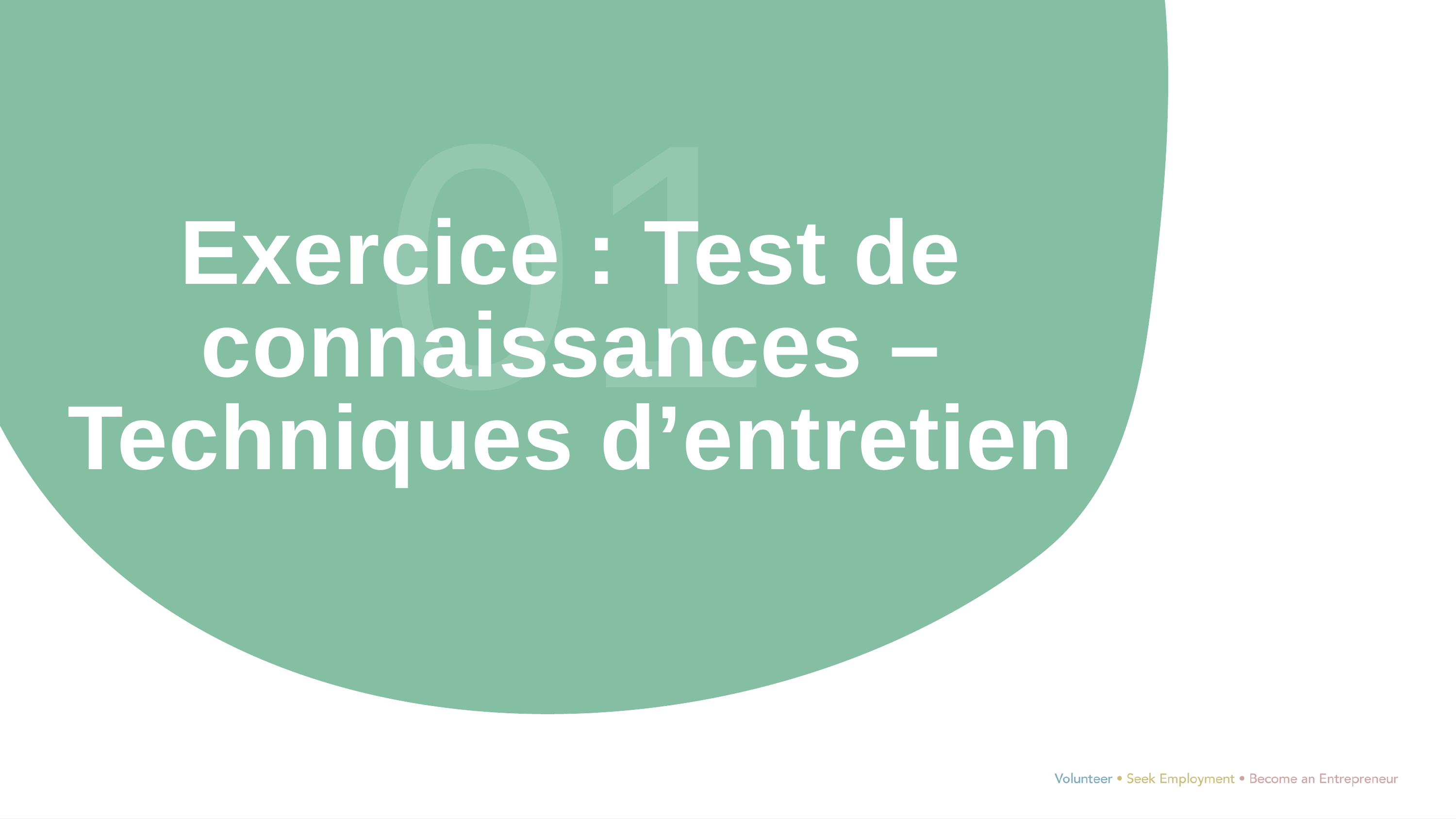

01
Exercice : Test de connaissances – Techniques d’entretien